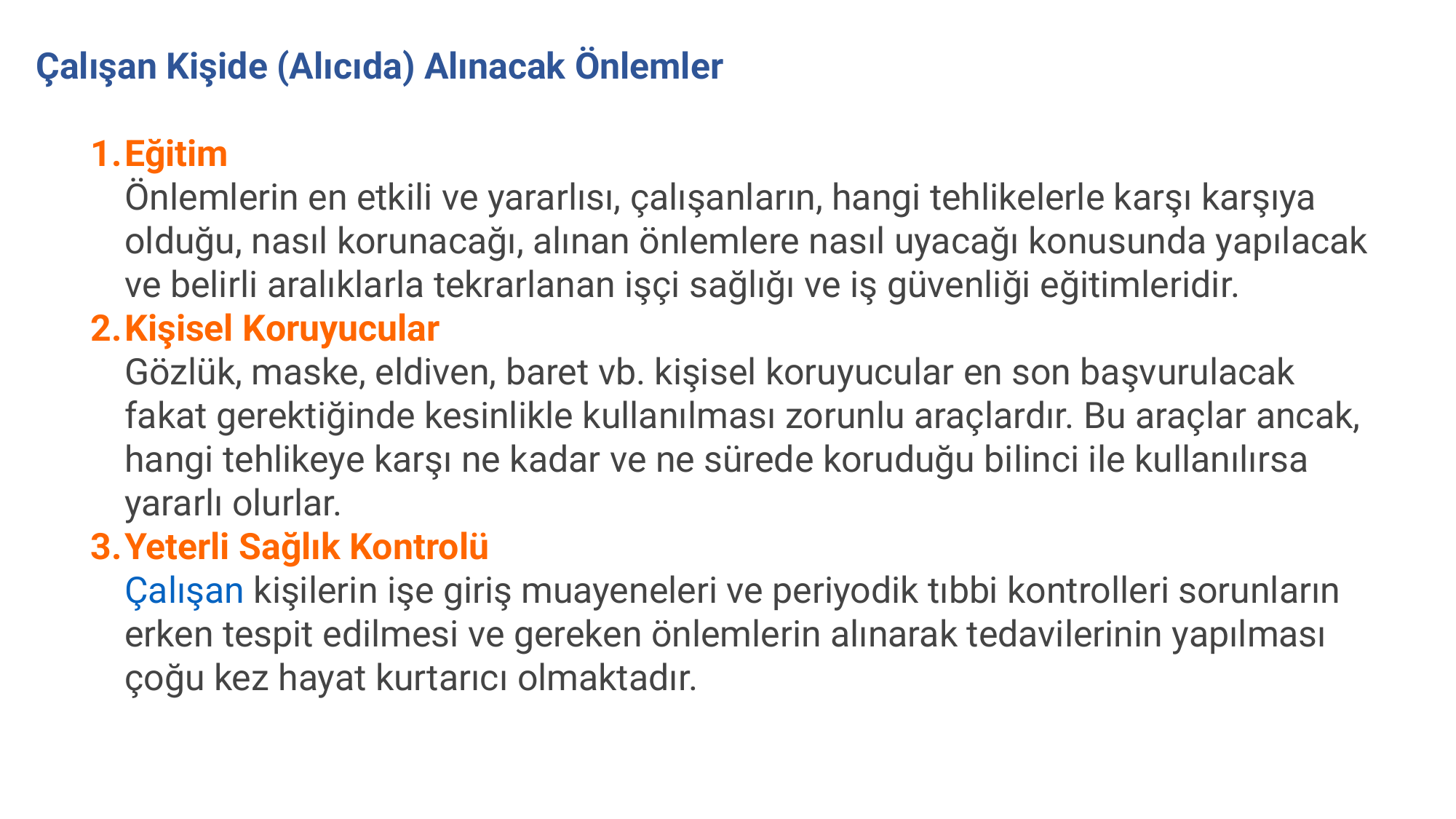

Çalışan Kişide (Alıcıda) Alınacak Önlemler

Eğitim
Önlemlerin en etkili ve yararlısı, çalışanların, hangi tehlikelerle karşı karşıya olduğu, nasıl korunacağı, alınan önlemlere nasıl uyacağı konusunda yapılacak ve belirli aralıklarla tekrarlanan işçi sağlığı ve iş güvenliği eğitimleridir.
Kişisel Koruyucular
Gözlük, maske, eldiven, baret vb. kişisel koruyucular en son başvurulacak fakat gerektiğinde kesinlikle kullanılması zorunlu araçlardır. Bu araçlar ancak, hangi tehlikeye karşı ne kadar ve ne sürede koruduğu bilinci ile kullanılırsa yararlı olurlar.
Yeterli Sağlık Kontrolü
Çalışan kişilerin işe giriş muayeneleri ve periyodik tıbbi kontrolleri sorunların erken tespit edilmesi ve gereken önlemlerin alınarak tedavilerinin yapılması çoğu kez hayat kurtarıcı olmaktadır.